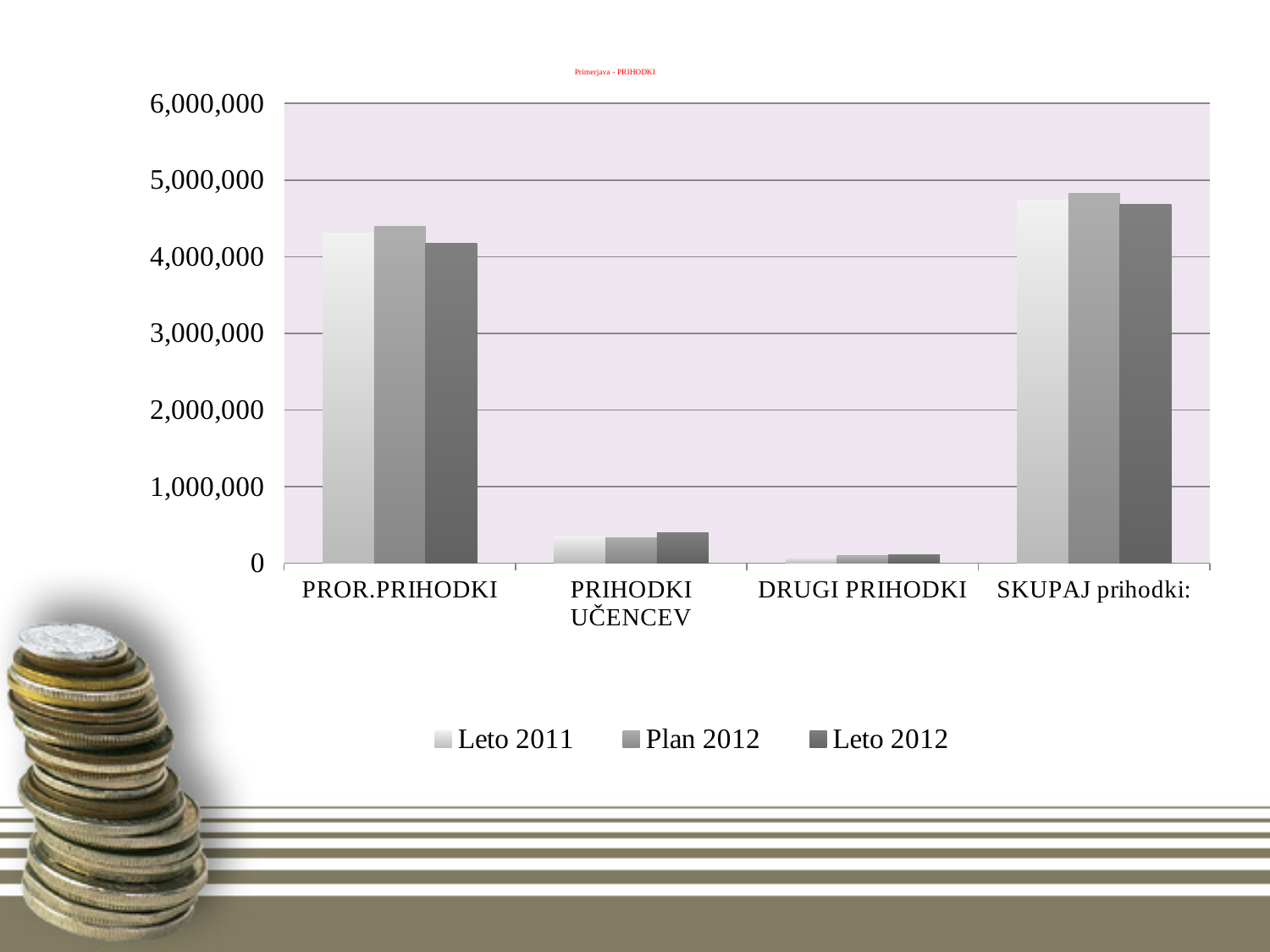

# Primerjava - PRIHODKI

### Chart

| Category | Leto 2011 | Plan 2012 | Leto 2012 |
|---|---|---|---|
| PROR.PRIHODKI | 4312804.5 | 4399778.06 | 4179759.6 |
| PRIHODKI UČENCEV | 351437.3 | 335000.0 | 393573.43 |
| DRUGI PRIHODKI | 68721.88 | 95220.0 | 107353.81 |
| SKUPAJ prihodki: | 4732963.68 | 4829998.06 | 4680686.84 |